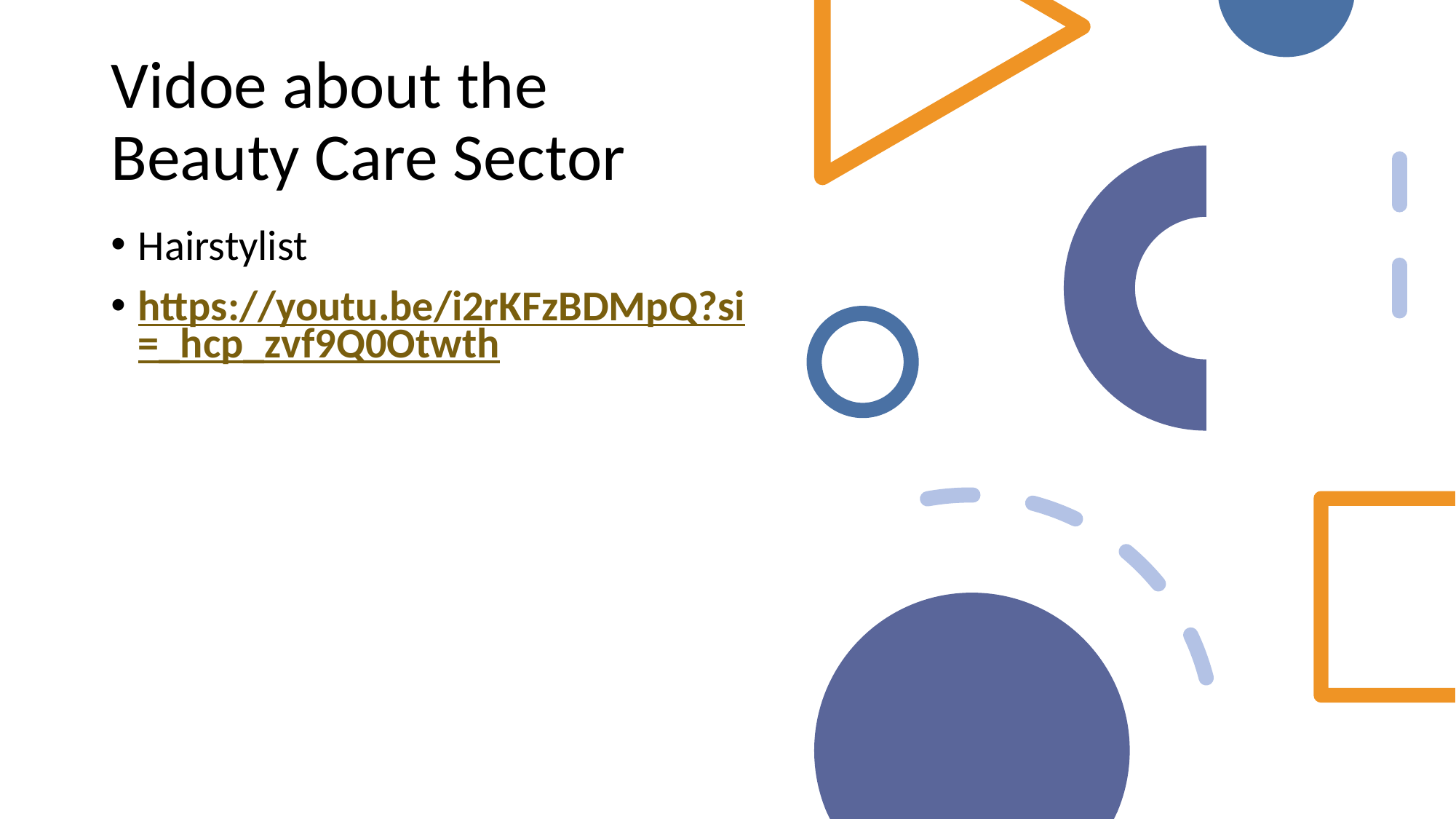

# Vidoe about the Beauty Care Sector

Hairstylist
https://youtu.be/i2rKFzBDMpQ?si=_hcp_zvf9Q0Otwth